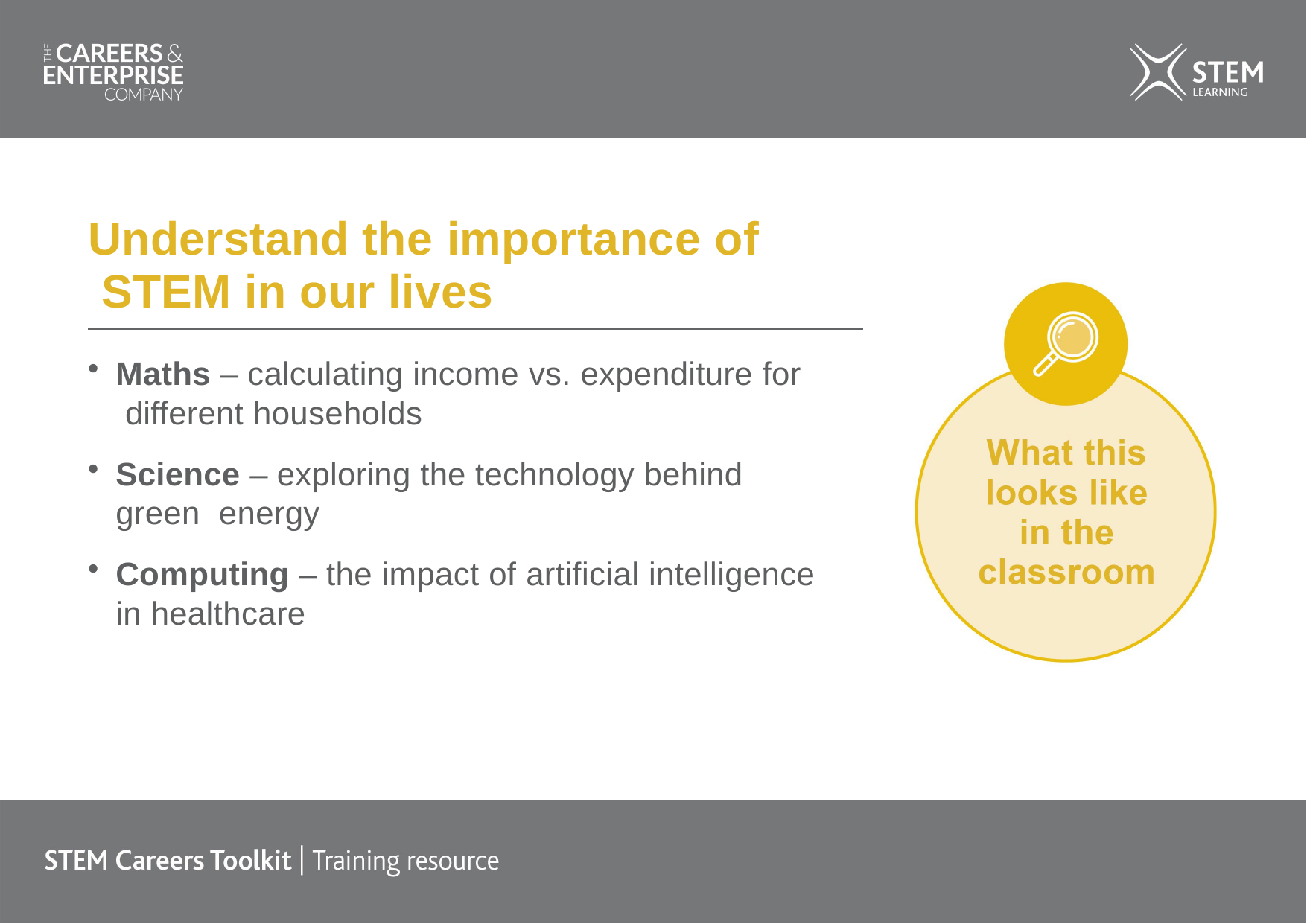

# Understand the importance of  STEM in our lives

Maths – calculating income vs. expenditure for  different households
Science – exploring the technology behind green  energy
Computing – the impact of artificial intelligence in healthcare